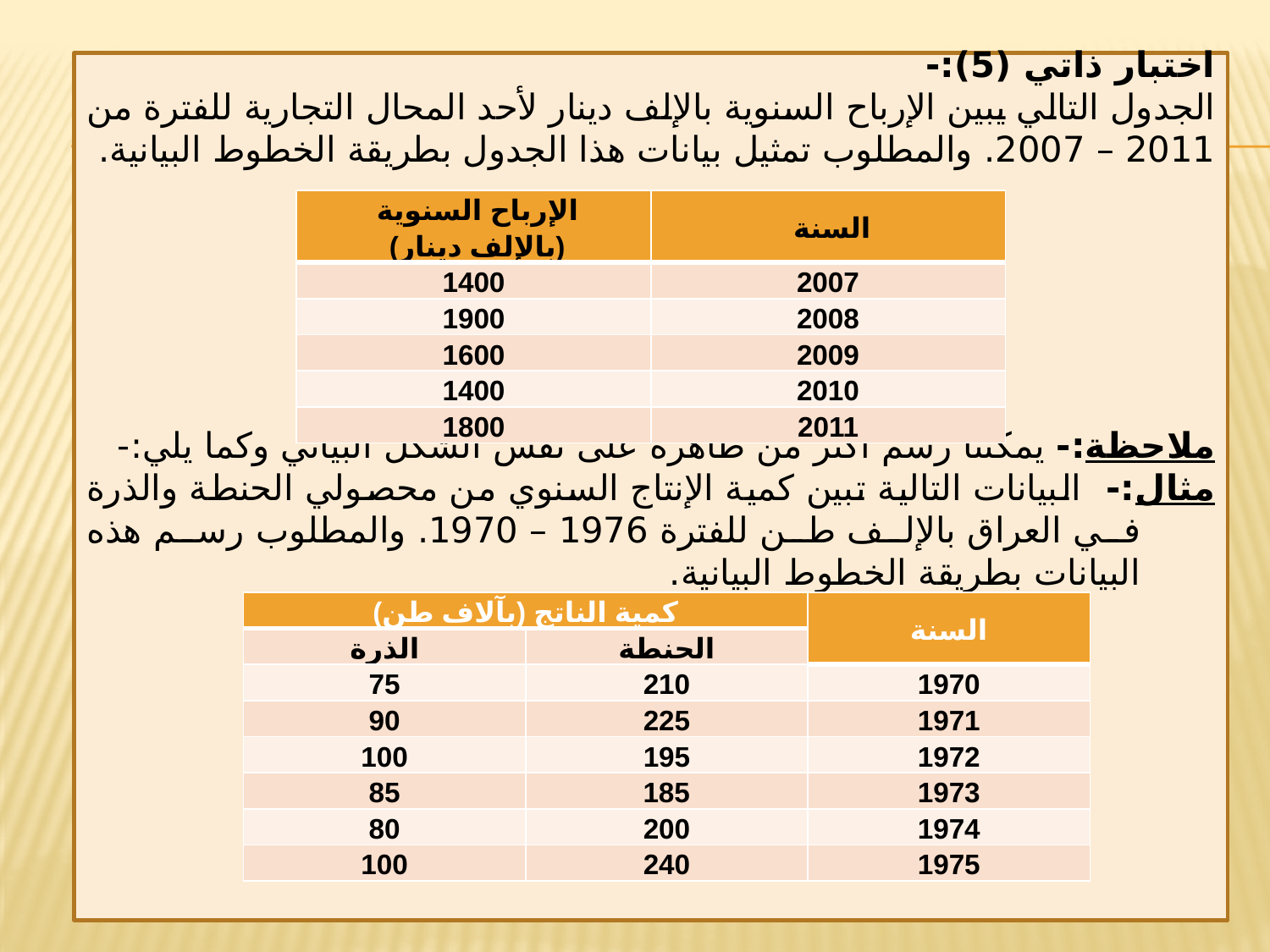

اختبار ذاتي (5):-
الجدول التالي يبين الإرباح السنوية بالإلف دينار لأحد المحال التجارية للفترة من 2011 – 2007. والمطلوب تمثيل بيانات هذا الجدول بطريقة الخطوط البيانية.

ملاحظة:- يمكننا رسم أكثر من ظاهرة على نفس الشكل البياني وكما يلي:-
مثال:-  البيانات التالية تبين كمية الإنتاج السنوي من محصولي الحنطة والذرة في العراق بالإلف طن للفترة 1976 – 1970. والمطلوب رسم هذه البيانات بطريقة الخطوط البيانية.

| الإرباح السنوية (بالإلف دينار) | السنة |
| --- | --- |
| 1400 | 2007 |
| 1900 | 2008 |
| 1600 | 2009 |
| 1400 | 2010 |
| 1800 | 2011 |
| كمية الناتج (بآلاف طن) |  | السنة |
| --- | --- | --- |
| الذرة | الحنطة |  |
| 75 | 210 | 1970 |
| 90 | 225 | 1971 |
| 100 | 195 | 1972 |
| 85 | 185 | 1973 |
| 80 | 200 | 1974 |
| 100 | 240 | 1975 |